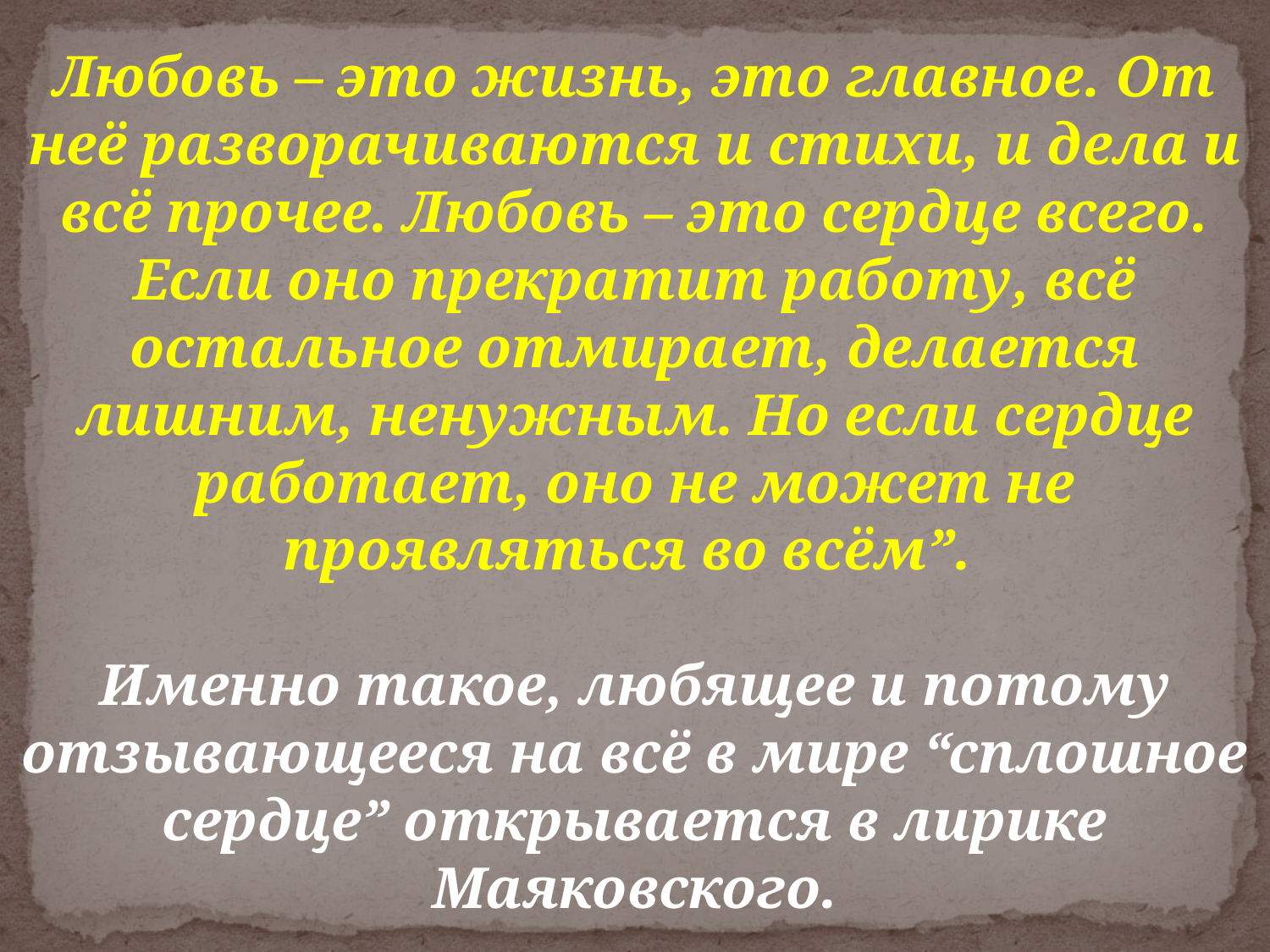

Любовь – это жизнь, это главное. От неё разворачиваются и стихи, и дела и всё прочее. Любовь – это сердце всего. Если оно прекратит работу, всё остальное отмирает, делается лишним, ненужным. Но если сердце работает, оно не может не проявляться во всём”.

Именно такое, любящее и потому отзывающееся на всё в мире “сплошное сердце” открывается в лирике Маяковского.